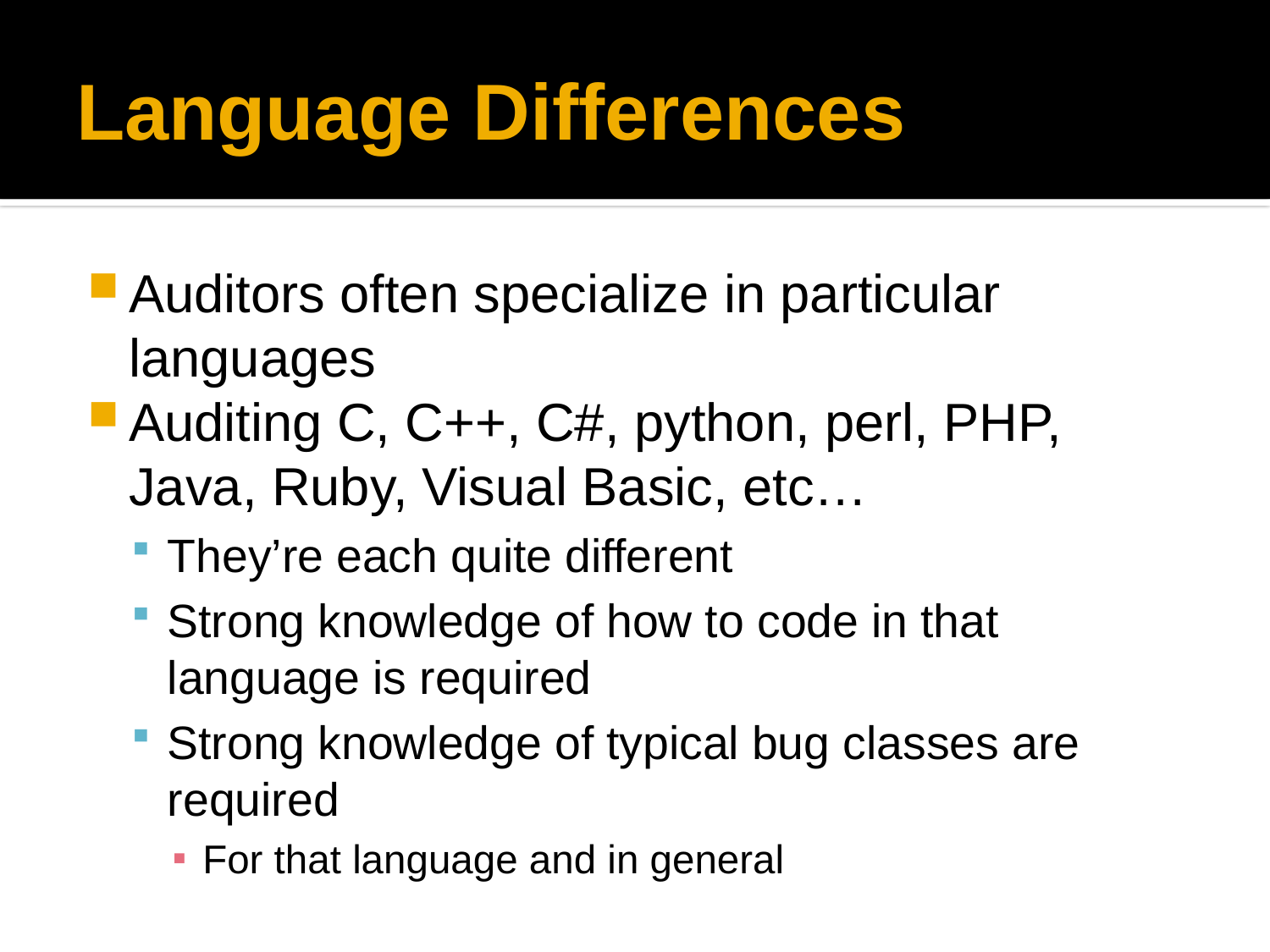

# Language Differences
Auditors often specialize in particular languages
Auditing C, C++, C#, python, perl, PHP, Java, Ruby, Visual Basic, etc…
They’re each quite different
Strong knowledge of how to code in that language is required
Strong knowledge of typical bug classes are required
For that language and in general